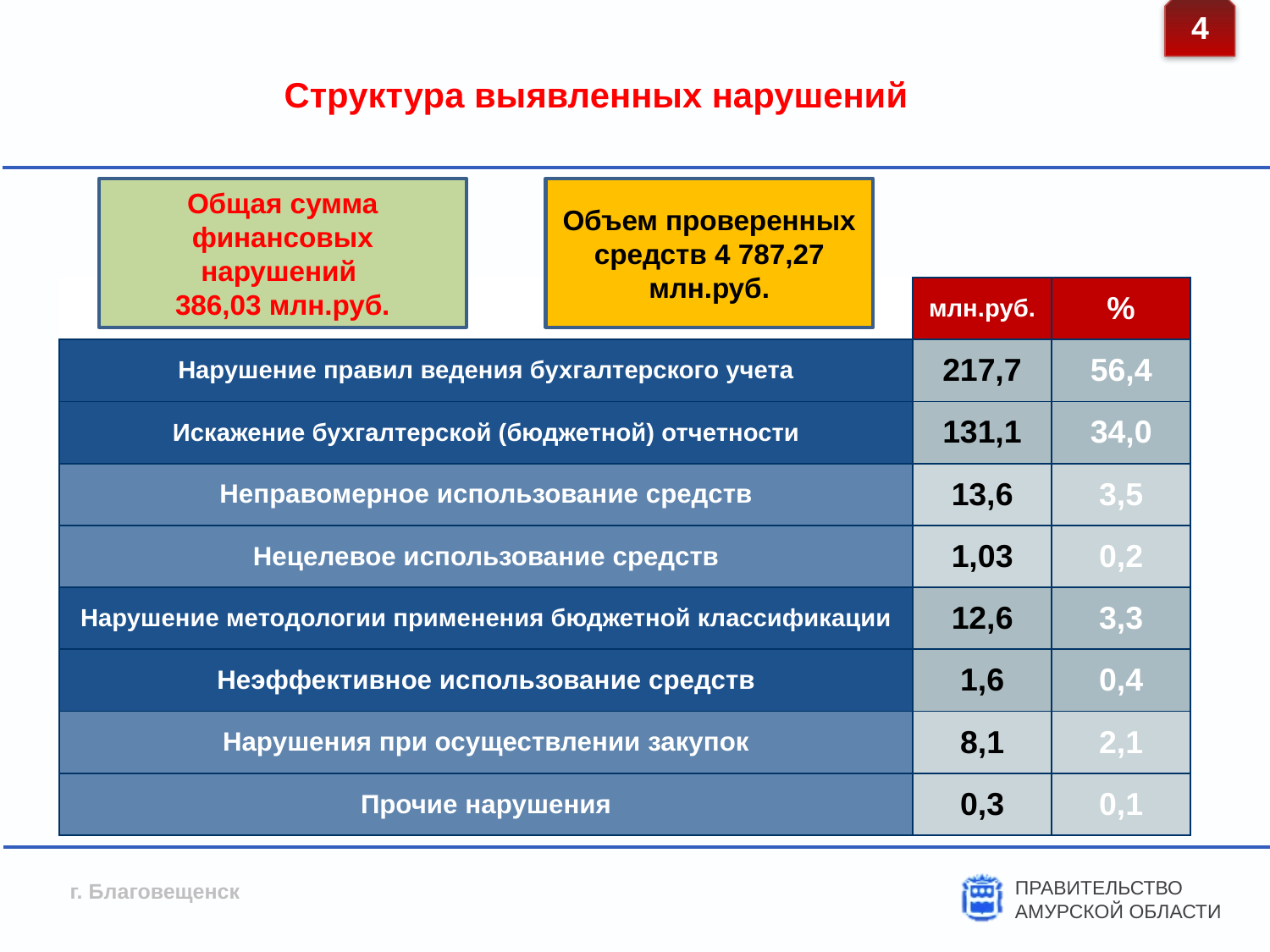

4
Структура выявленных нарушений
Общая сумма финансовых нарушений
386,03 млн.руб.
Объем проверенных средств 4 787,27
млн.руб.
|  | млн.руб. | % |
| --- | --- | --- |
| Нарушение правил ведения бухгалтерского учета | 217,7 | 56,4 |
| Искажение бухгалтерской (бюджетной) отчетности | 131,1 | 34,0 |
| Неправомерное использование средств | 13,6 | 3,5 |
| Нецелевое использование средств | 1,03 | 0,2 |
| Нарушение методологии применения бюджетной классификации | 12,6 | 3,3 |
| Неэффективное использование средств | 1,6 | 0,4 |
| Нарушения при осуществлении закупок | 8,1 | 2,1 |
| Прочие нарушения | 0,3 | 0,1 |
г. Благовещенск